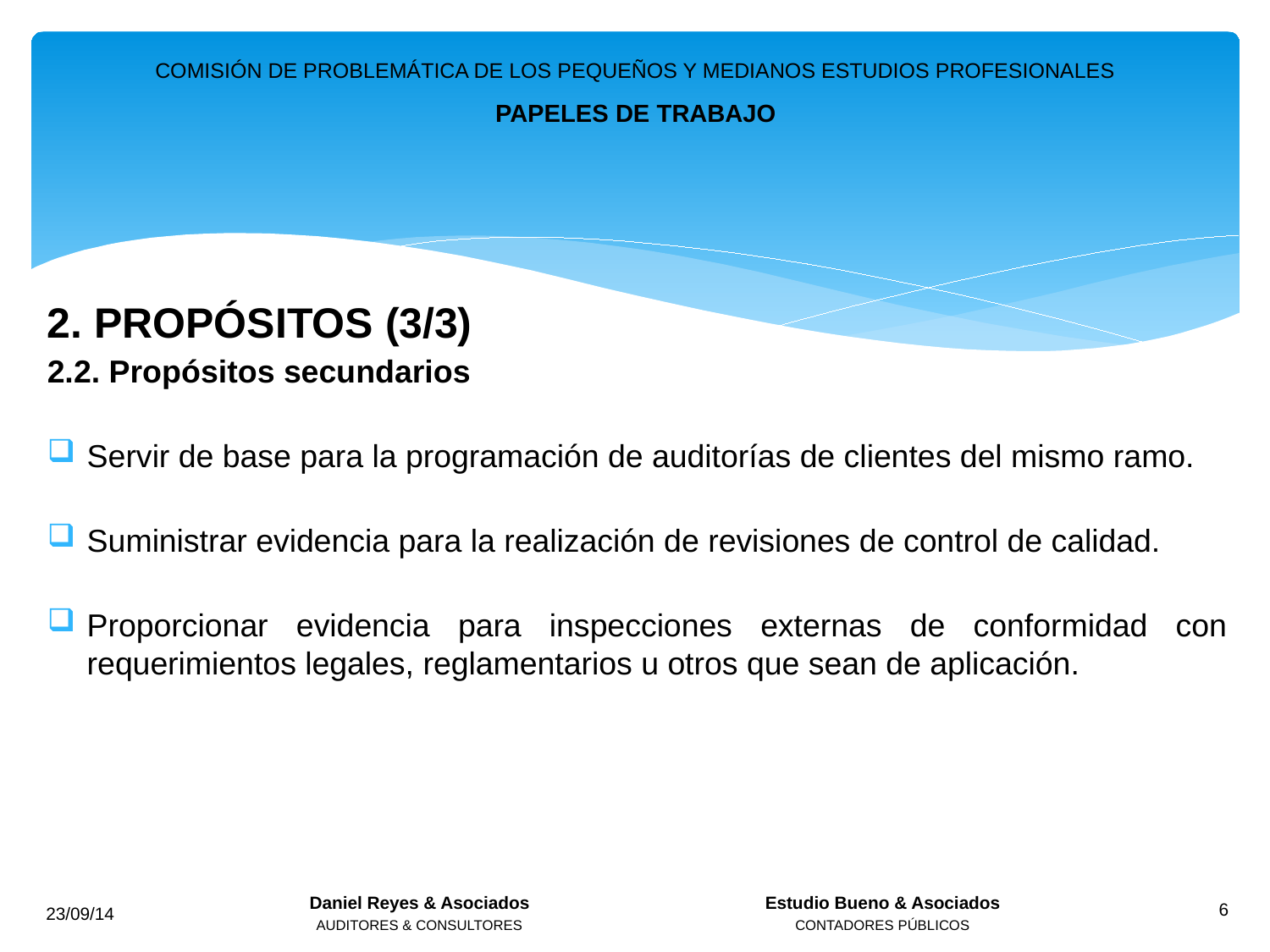

COMISIÓN DE PROBLEMÁTICA DE LOS PEQUEÑOS Y MEDIANOS ESTUDIOS PROFESIONALES
PAPELES DE TRABAJO
2. PROPÓSITOS (3/3)
2.2. Propósitos secundarios

Servir de base para la programación de auditorías de clientes del mismo ramo.

Suministrar evidencia para la realización de revisiones de control de calidad.

Proporcionar evidencia para inspecciones externas de conformidad con requerimientos legales, reglamentarios u otros que sean de aplicación.

Daniel Reyes & Asociados
AUDITORES & CONSULTORES
Estudio Bueno & Asociados
CONTADORES PÚBLICOS
23/09/14
6